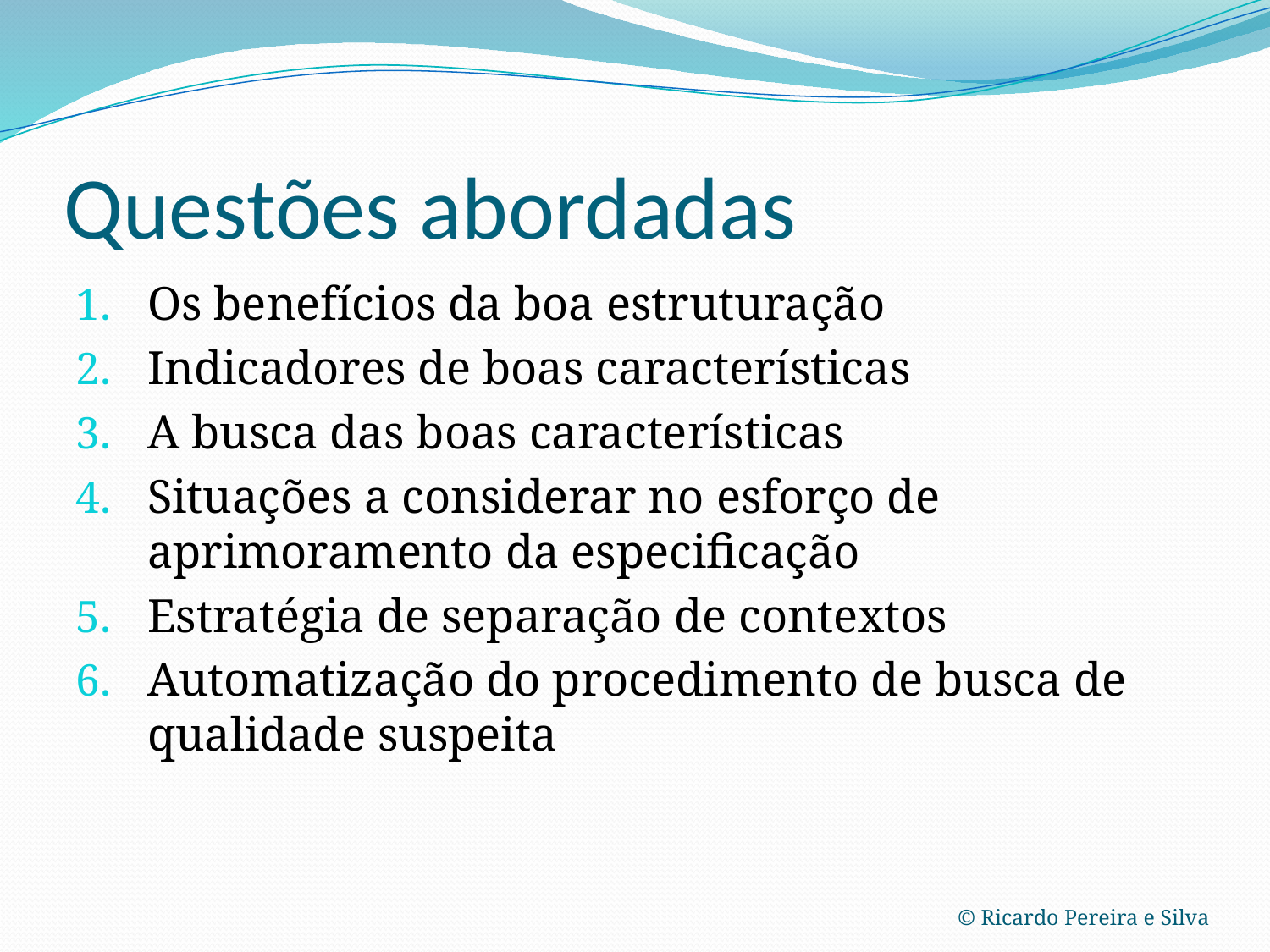

# Questões abordadas
Os benefícios da boa estruturação
Indicadores de boas características
A busca das boas características
Situações a considerar no esforço de aprimoramento da especificação
Estratégia de separação de contextos
Automatização do procedimento de busca de qualidade suspeita
© Ricardo Pereira e Silva